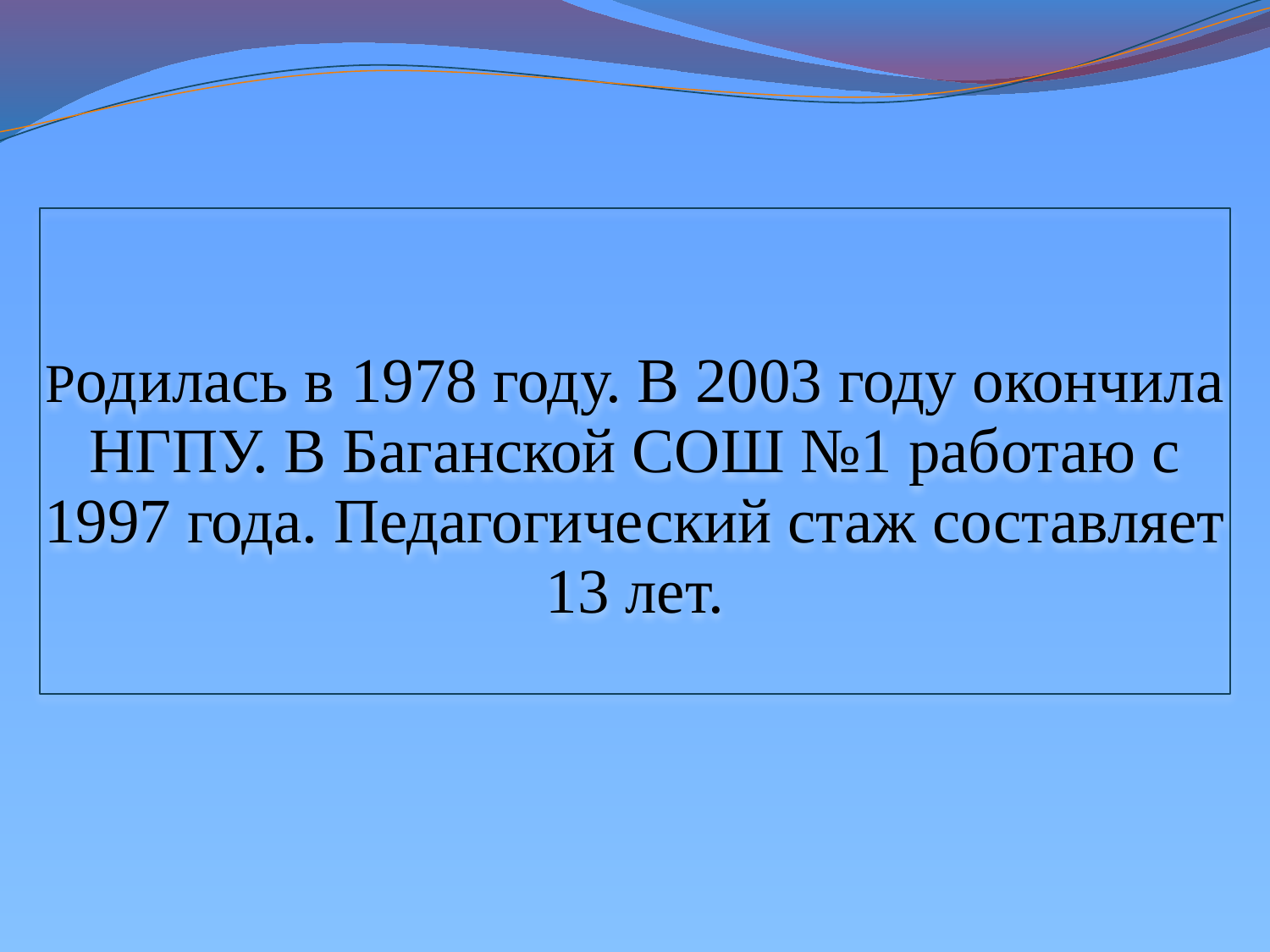

Родилась в 1978 году. В 2003 году окончила НГПУ. В Баганской СОШ №1 работаю с 1997 года. Педагогический стаж составляет 13 лет.